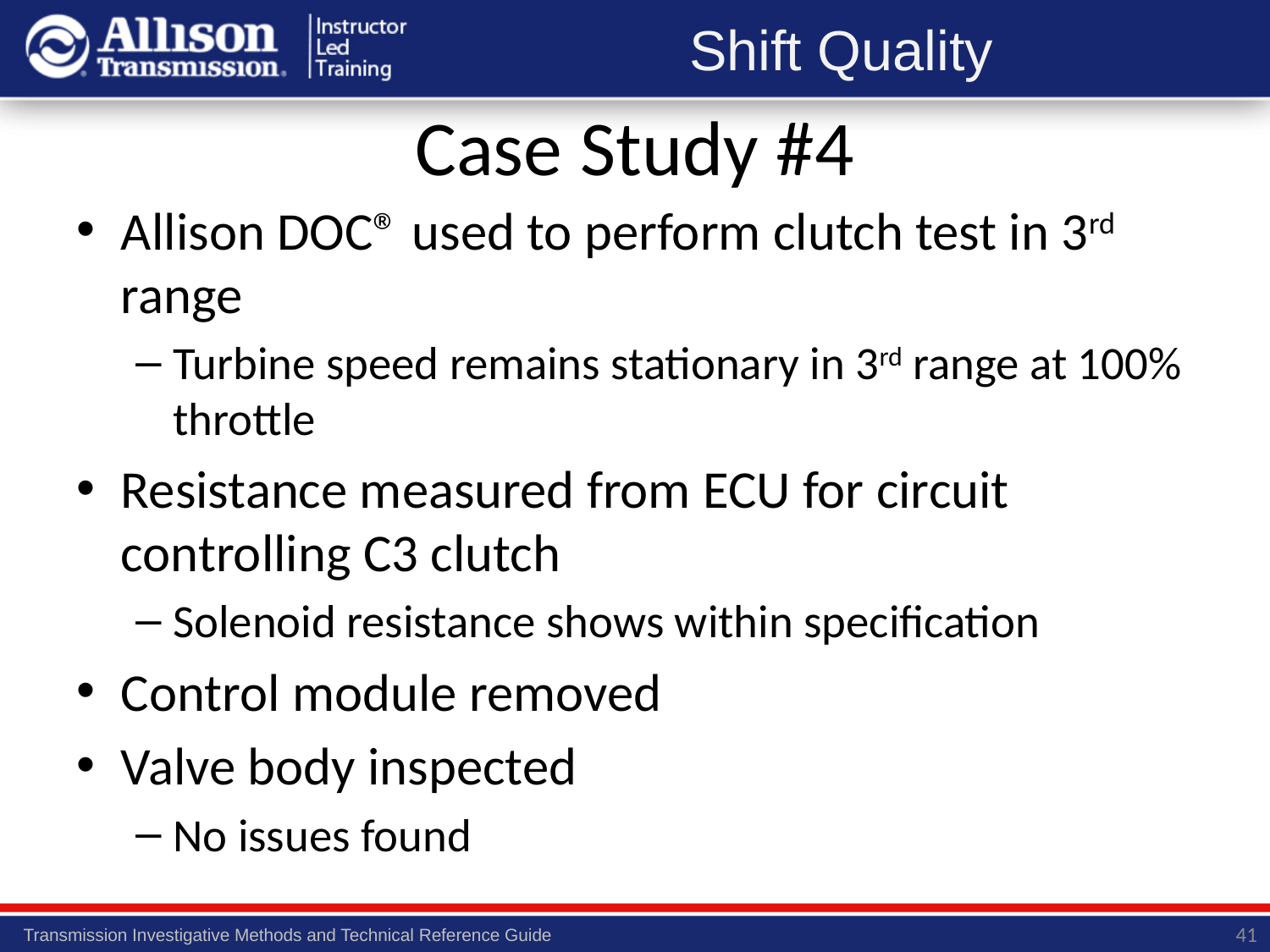

# Case Study #4
Allison DOC® used to perform clutch test in 3rd range
Turbine speed remains stationary in 3rd range at 100% throttle
Resistance measured from ECU for circuit controlling C3 clutch
Solenoid resistance shows within specification
Control module removed
Valve body inspected
No issues found
41